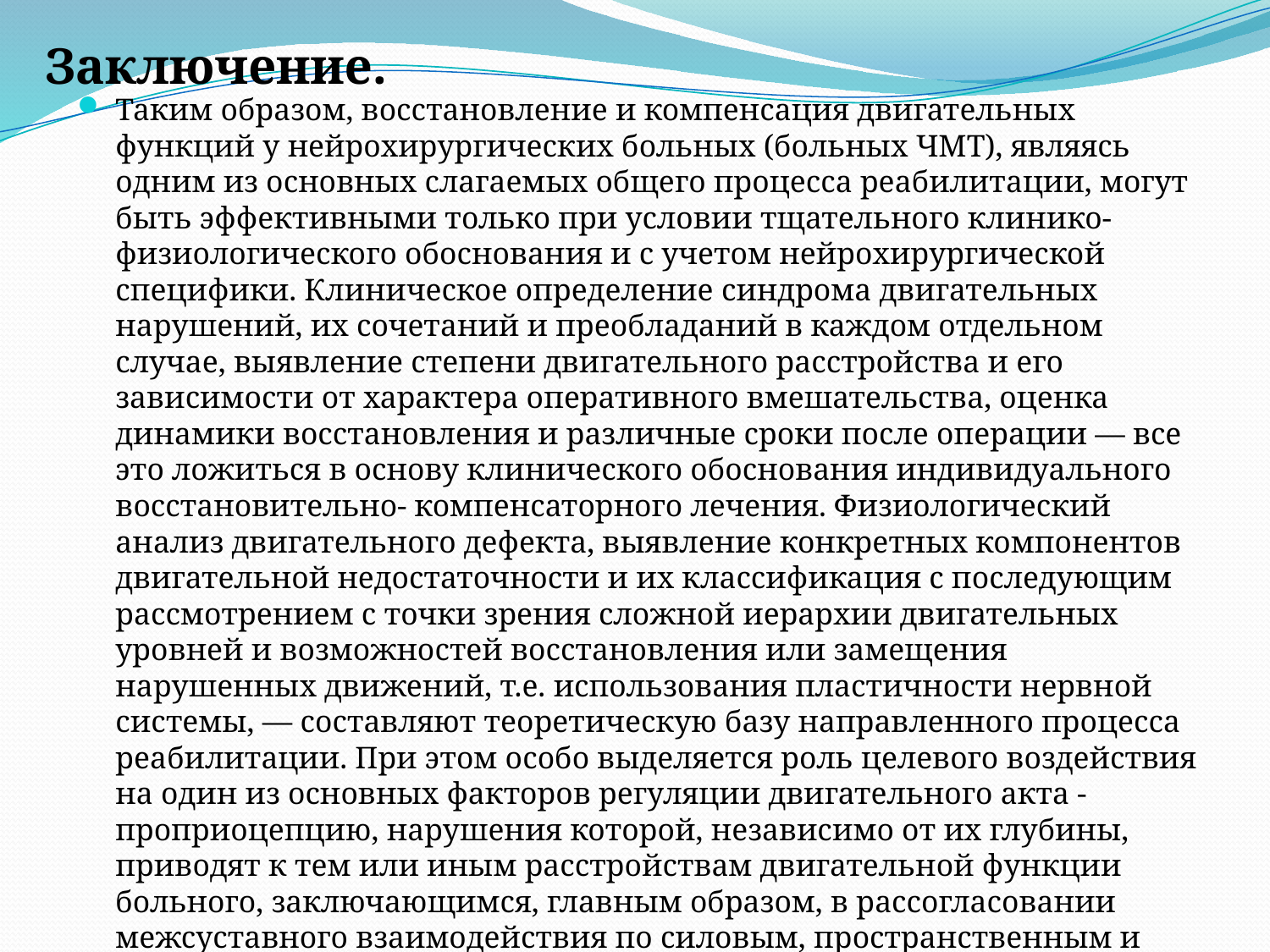

# Заключение.
Таким образом, восстановление и компенсация двигательных функций у нейрохирургических больных (больных ЧМТ), являясь одним из основных слагаемых общего процесса реабилитации, могут быть эффективными только при условии тщательного клинико-физиологического обоснования и с учетом нейрохирургической специфики. Клиническое определение синдрома двигательных нарушений, их сочетаний и преобладаний в каждом отдельном случае, выявление степени двигательного расстройства и его зависимости от характера оперативного вмешательства, оценка динамики восстановления и различные сроки после операции — все это ложиться в основу клинического обоснования индивидуального восстановительно- компенсаторного лечения. Физиологический анализ двигательного дефекта, выявление конкретных компонентов двигательной недостаточности и их классификация с последующим рассмотрением с точки зрения сложной иерархии двигательных уровней и возможностей восстановления или замещения нарушенных движений, т.е. использования пластичности нервной системы, — составляют теоретическую базу направленного процесса реабилитации. При этом особо выделяется роль целевого воздействия на один из основных факторов регуляции двигательного акта - проприоцепцию, нарушения которой, независимо от их глубины, приводят к тем или иным расстройствам двигательной функции больного, заключающимся, главным образом, в рассогласовании межсуставного взаимодействия по силовым, пространственным и временным величинам. Динамичное и разнообразное использование клинических и физиологических данных позволяют разработать обширный,